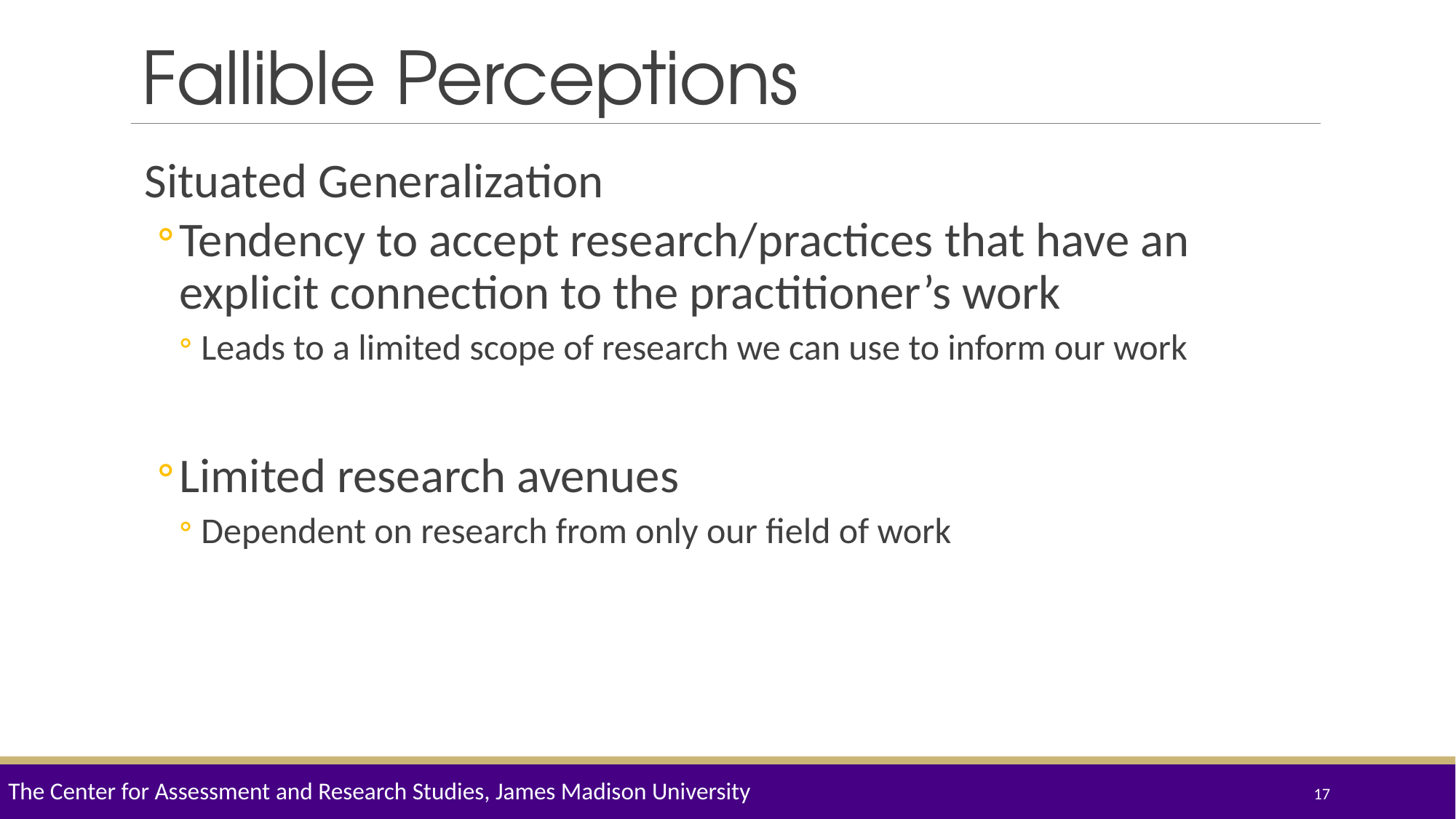

# Fallible Perceptions
Situated Generalization
Tendency to accept research/practices that have an explicit connection to the practitioner’s work
Leads to a limited scope of research we can use to inform our work

Limited research avenues
Dependent on research from only our field of work
The Center for Assessment and Research Studies, James Madison University
17